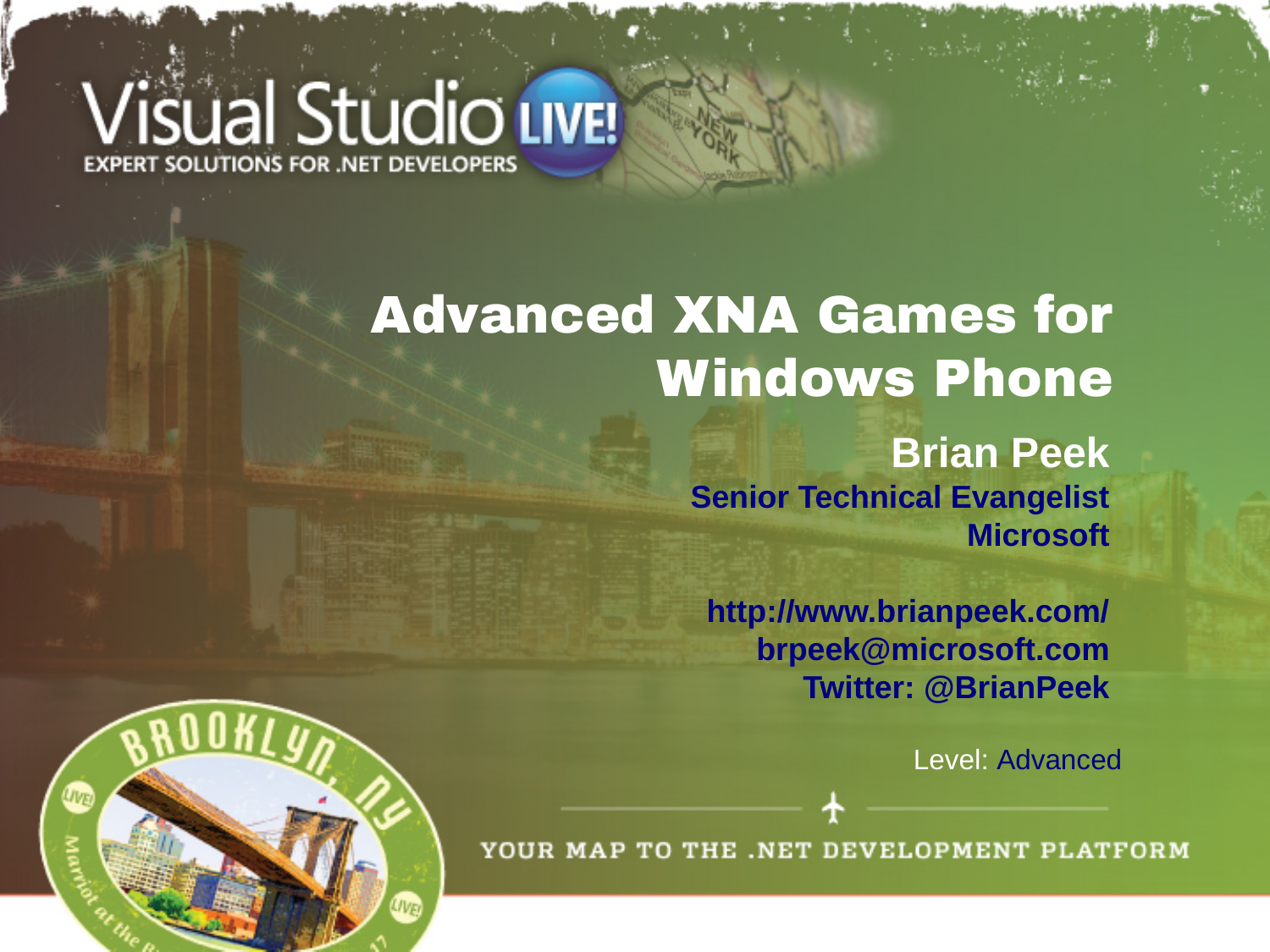

# Advanced XNA Games for Windows Phone
Brian Peek
Senior Technical Evangelist
Microsoft

http://www.brianpeek.com/
brpeek@microsoft.com
Twitter: @BrianPeek

Level: Advanced